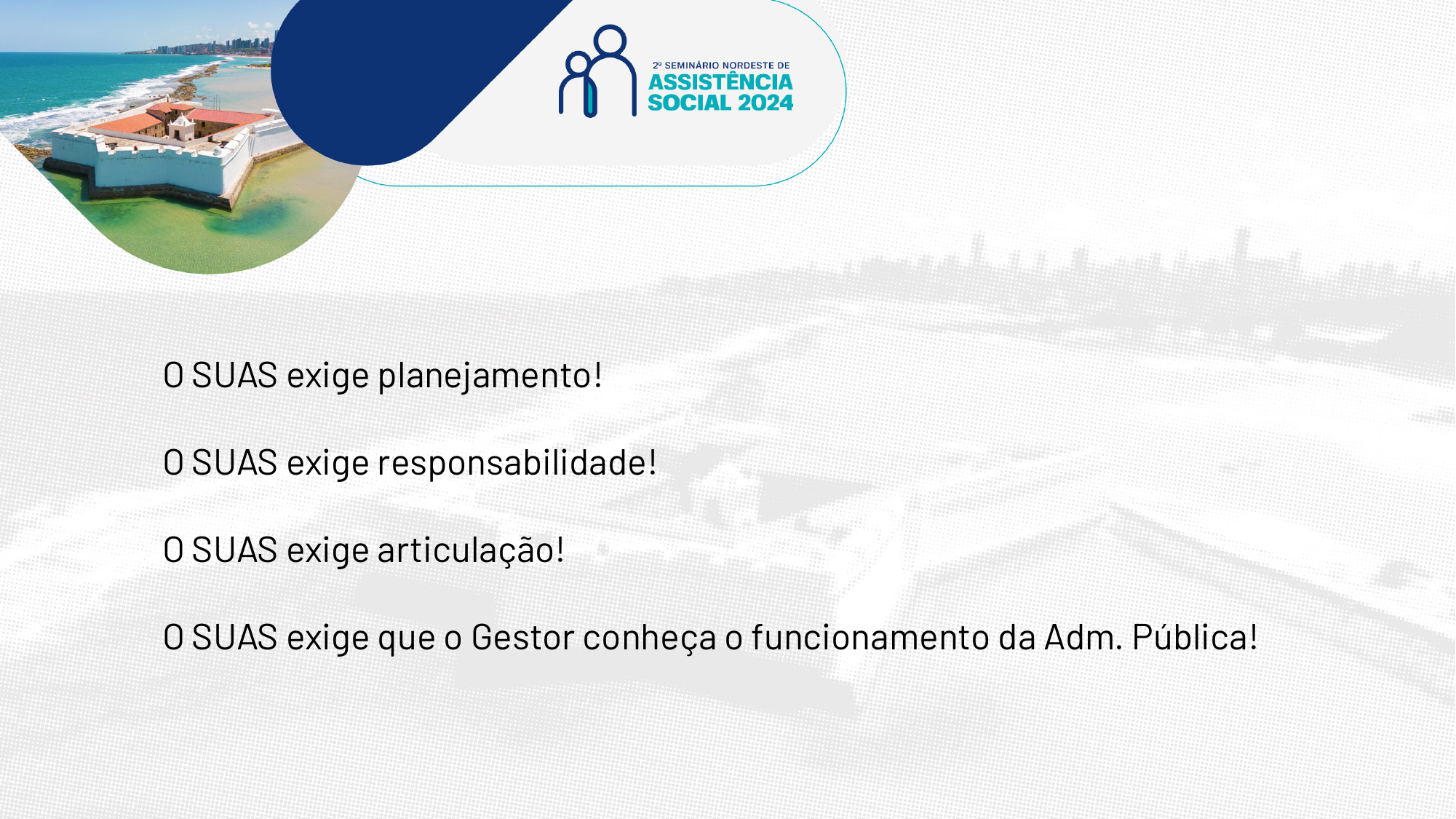

O SUAS exige planejamento!
O SUAS exige responsabilidade!
O SUAS exige articulação!
O SUAS exige que o Gestor conheça o funcionamento da Adm. Pública!